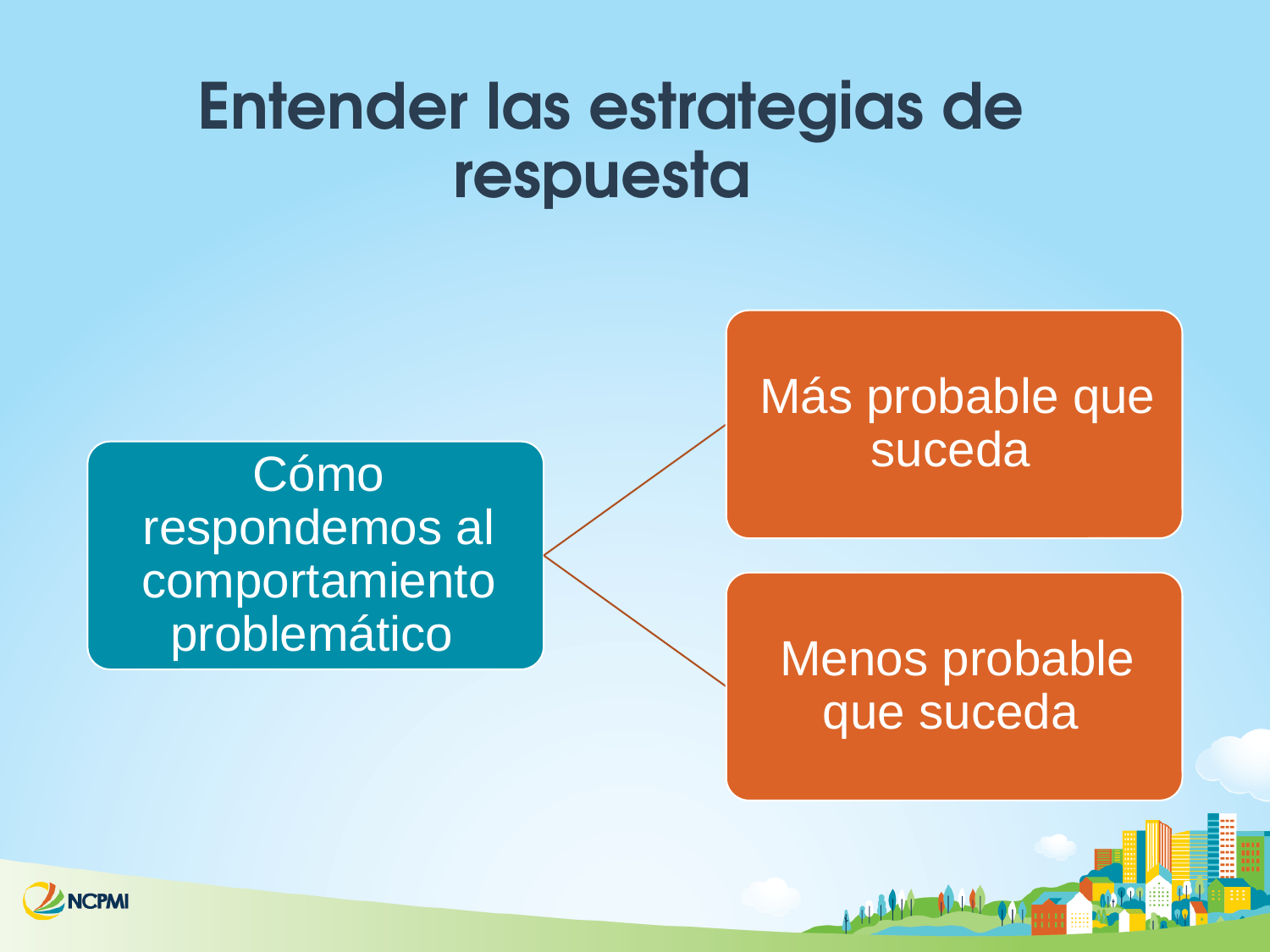

# Entender las estrategias de respuesta
Cómo respondemos al comportamiento problemático

Más probable que suceda

Menos probable que suceda